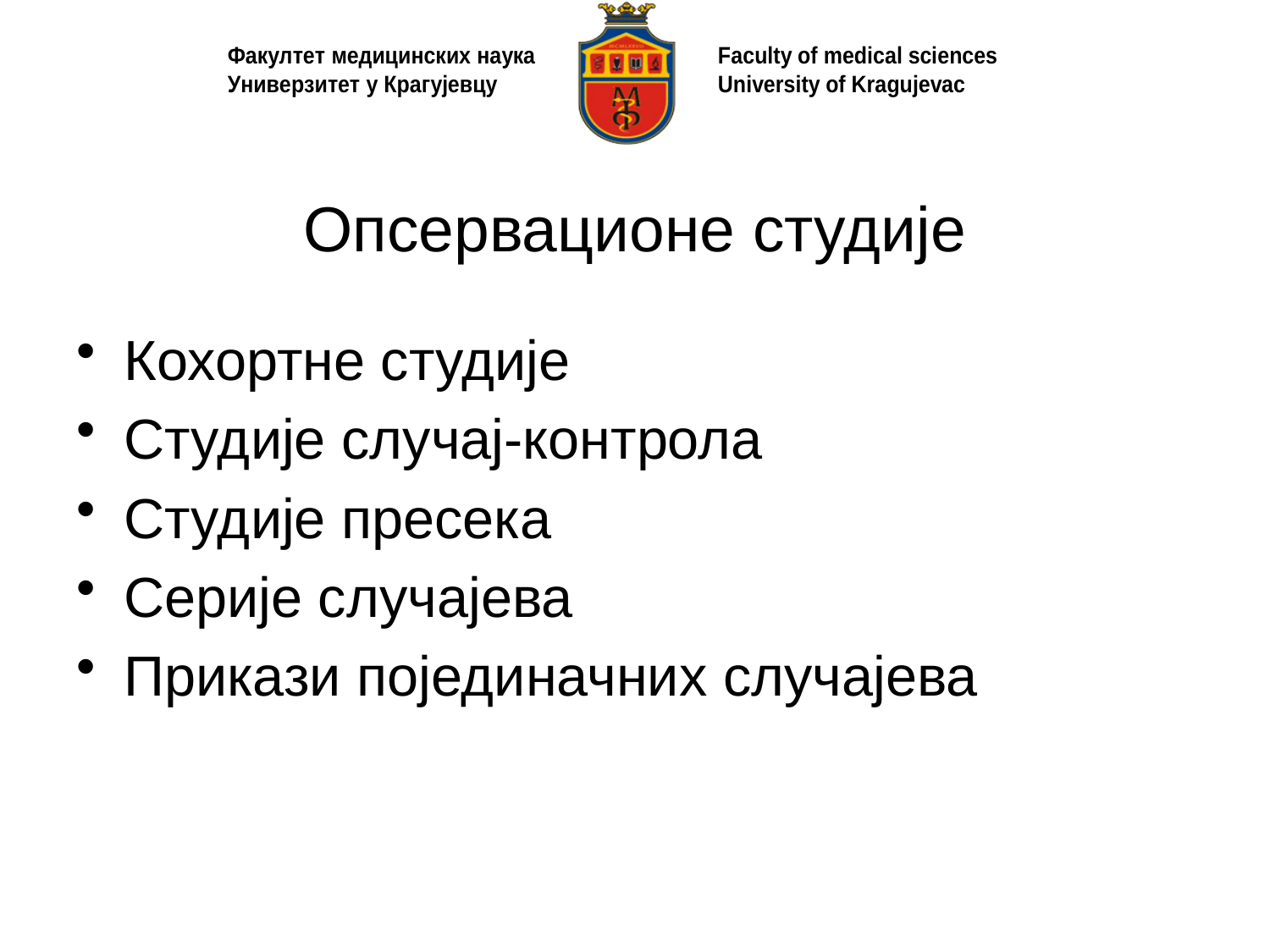

# Опсервационе студије
Кохортне студије
Студије случај-контрола
Студије пресека
Серије случајева
Прикази појединачних случајева